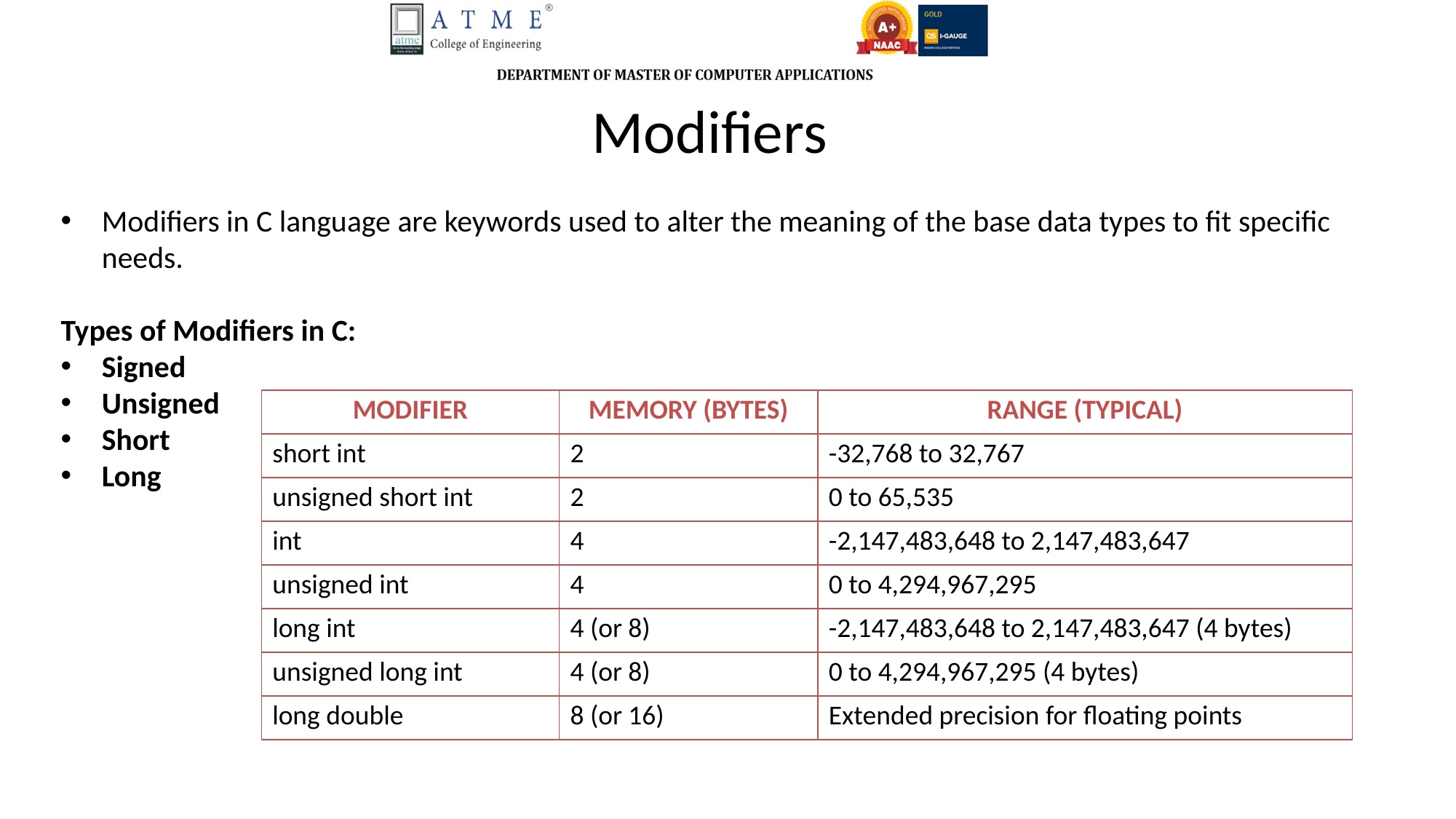

Modifiers
Modifiers in C language are keywords used to alter the meaning of the base data types to fit specific needs.

Types of Modifiers in C:
Signed
Unsigned
Short
Long

| MODIFIER | MEMORY (BYTES) | RANGE (TYPICAL) |
| --- | --- | --- |
| short int | 2 | -32,768 to 32,767 |
| unsigned short int | 2 | 0 to 65,535 |
| int | 4 | -2,147,483,648 to 2,147,483,647 |
| unsigned int | 4 | 0 to 4,294,967,295 |
| long int | 4 (or 8) | -2,147,483,648 to 2,147,483,647 (4 bytes) |
| unsigned long int | 4 (or 8) | 0 to 4,294,967,295 (4 bytes) |
| long double | 8 (or 16) | Extended precision for floating points |